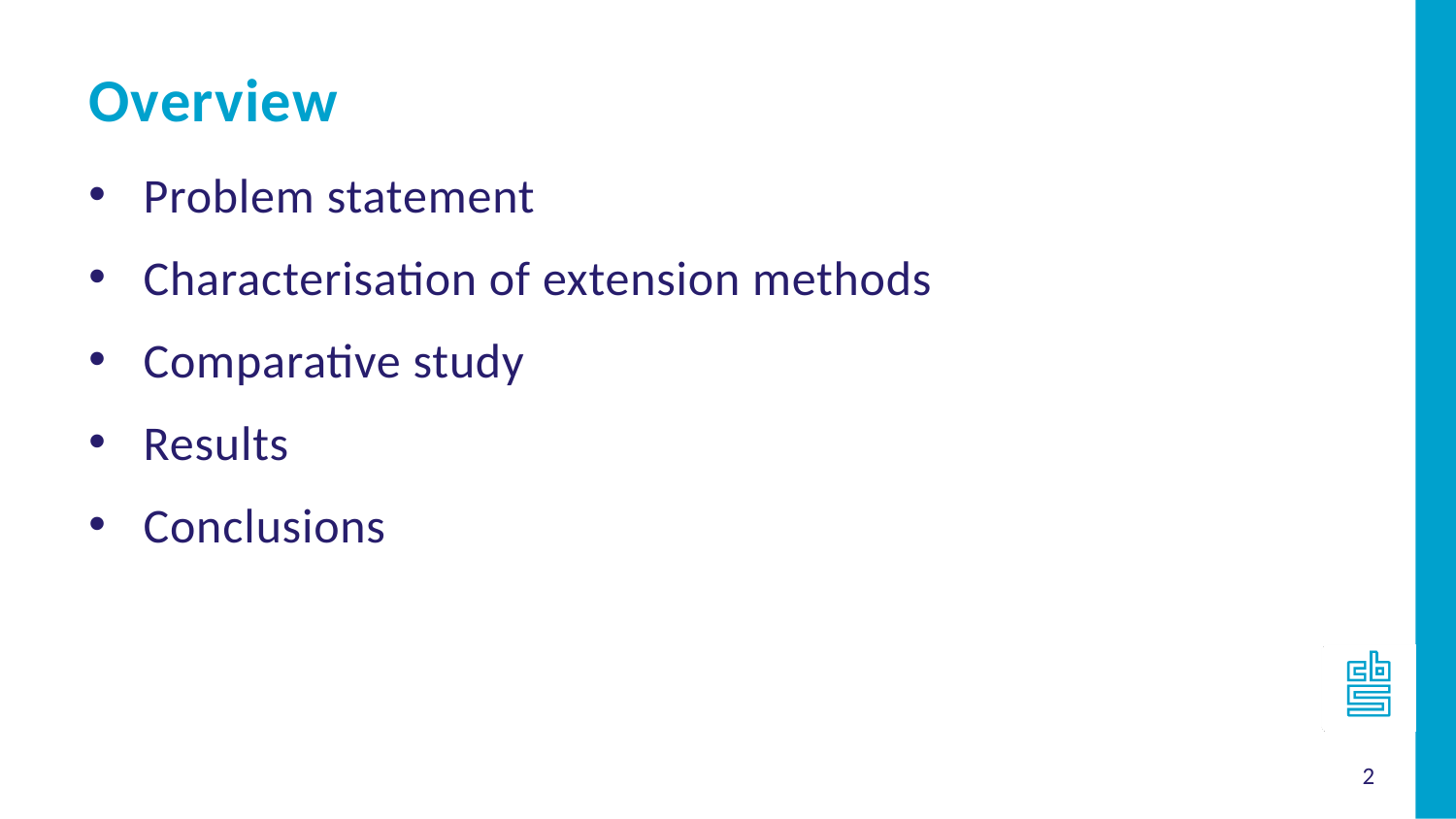

Overview
Problem statement
Characterisation of extension methods
Comparative study
Results
Conclusions
2